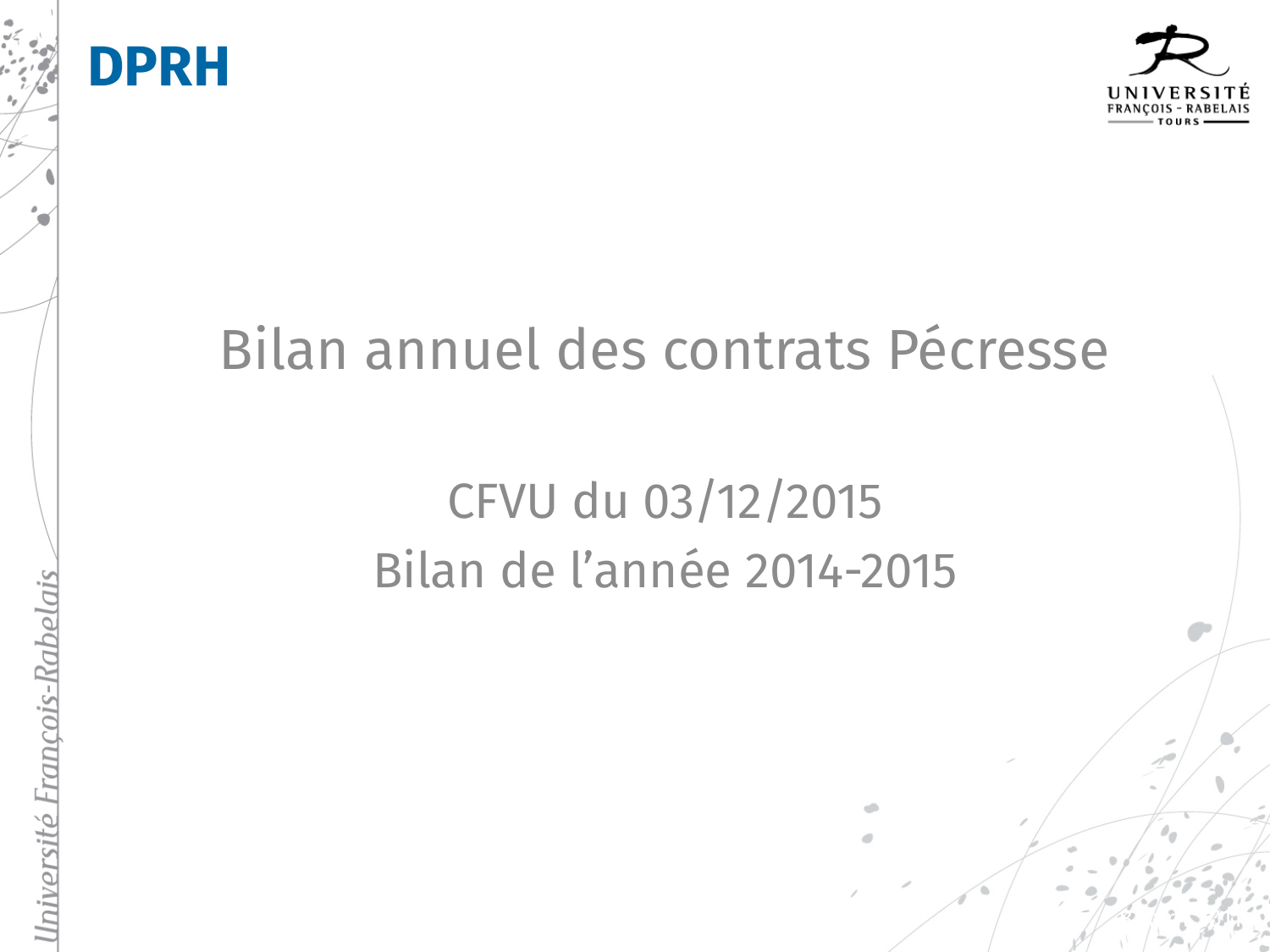

# DPRH
Bilan annuel des contrats Pécresse

CFVU du 03/12/2015
Bilan de l’année 2014-2015
8 Avril 2011